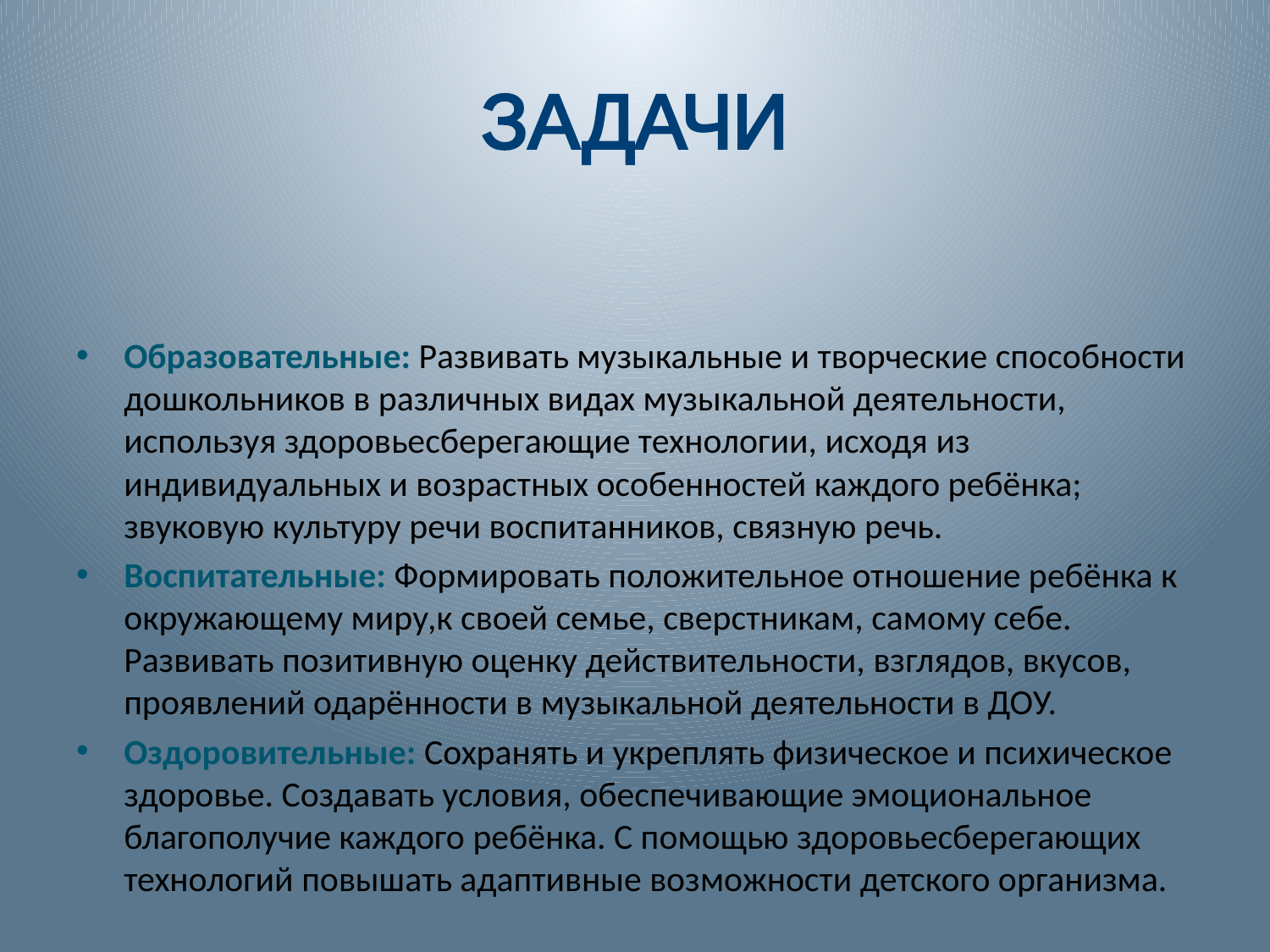

# ЗАДАЧИ

Образовательные: Развивать музыкальные и творческие способности дошкольников в различных видах музыкальной деятельности, используя здоровьесберегающие технологии, исходя из индивидуальных и возрастных особенностей каждого ребёнка; звуковую культуру речи воспитанников, связную речь.
Воспитательные: Формировать положительное отношение ребёнка к окружающему миру,к своей семье, сверстникам, самому себе. Развивать позитивную оценку действительности, взглядов, вкусов, проявлений одарённости в музыкальной деятельности в ДОУ.
Оздоровительные: Сохранять и укреплять физическое и психическое здоровье. Создавать условия, обеспечивающие эмоциональное благополучие каждого ребёнка. С помощью здоровьесберегающих технологий повышать адаптивные возможности детского организма.